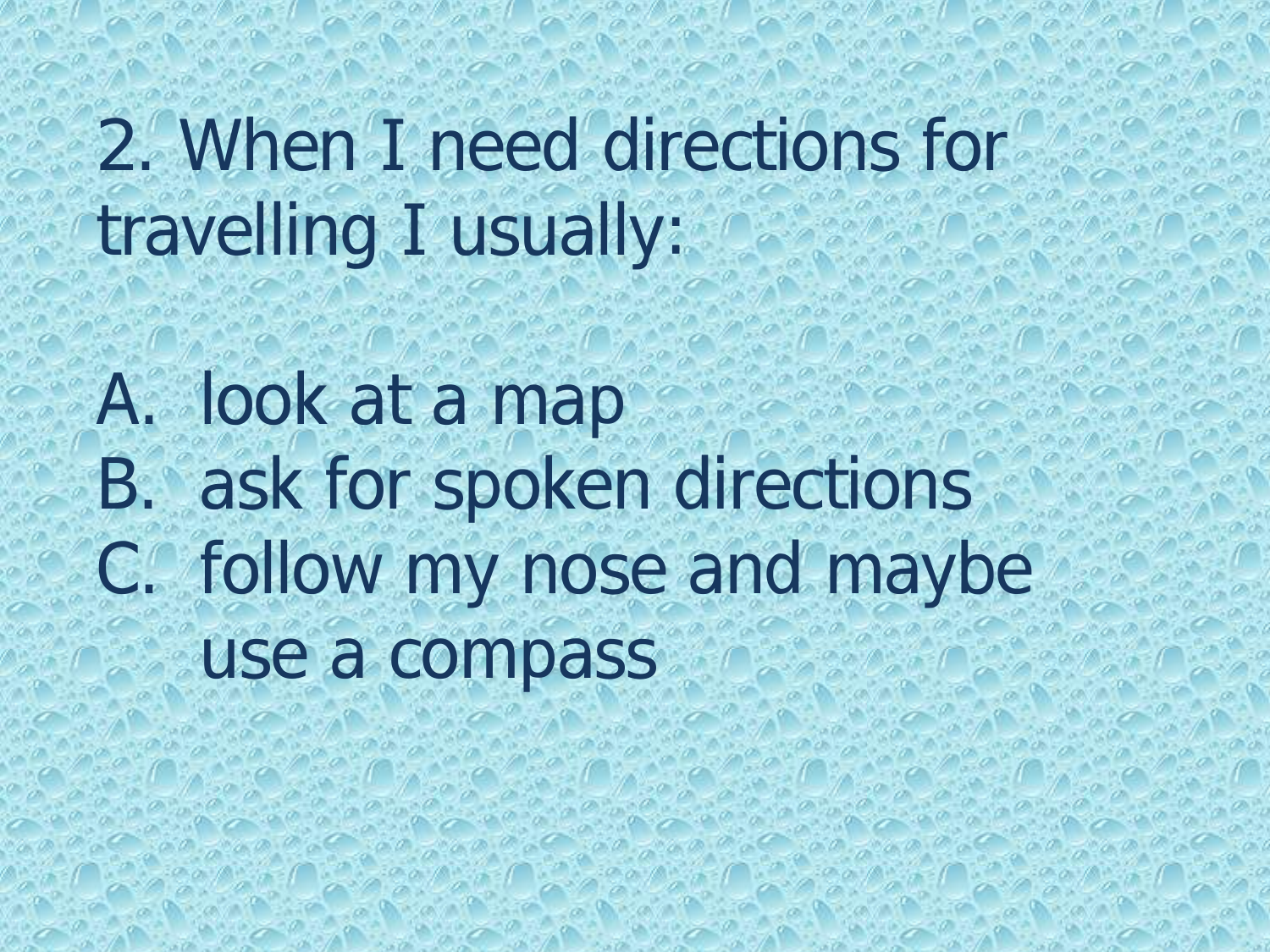

2. When I need directions for travelling I usually:

look at a map
ask for spoken directions
follow my nose and maybe use a compass